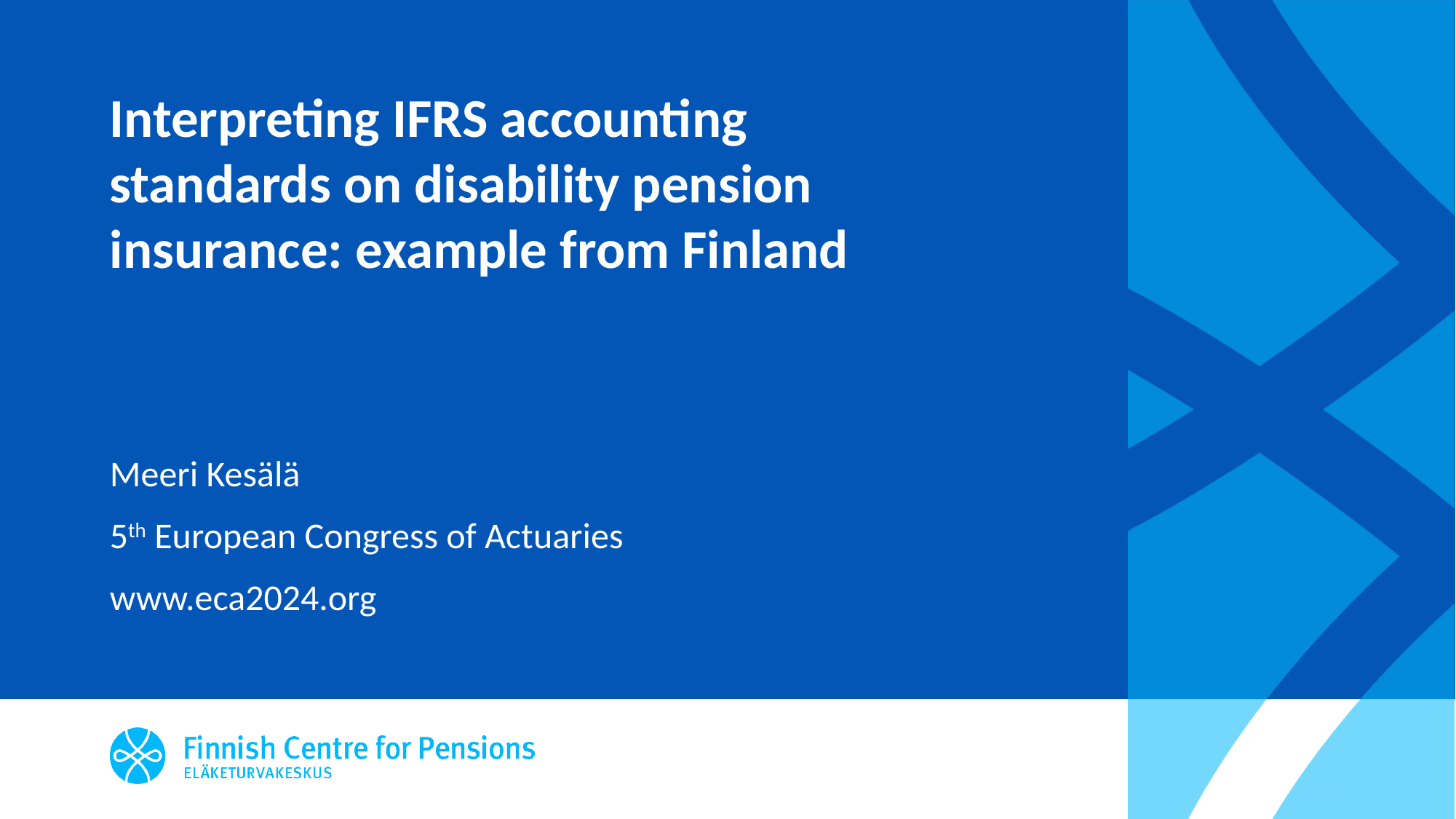

# Interpreting IFRS accounting standards on disability pension insurance: example from Finland
Meeri Kesälä
5th European Congress of Actuaries
www.eca2024.org
Meeri Kesälä   |   Finnish Centre for Pensions   |
7 June 2024
1